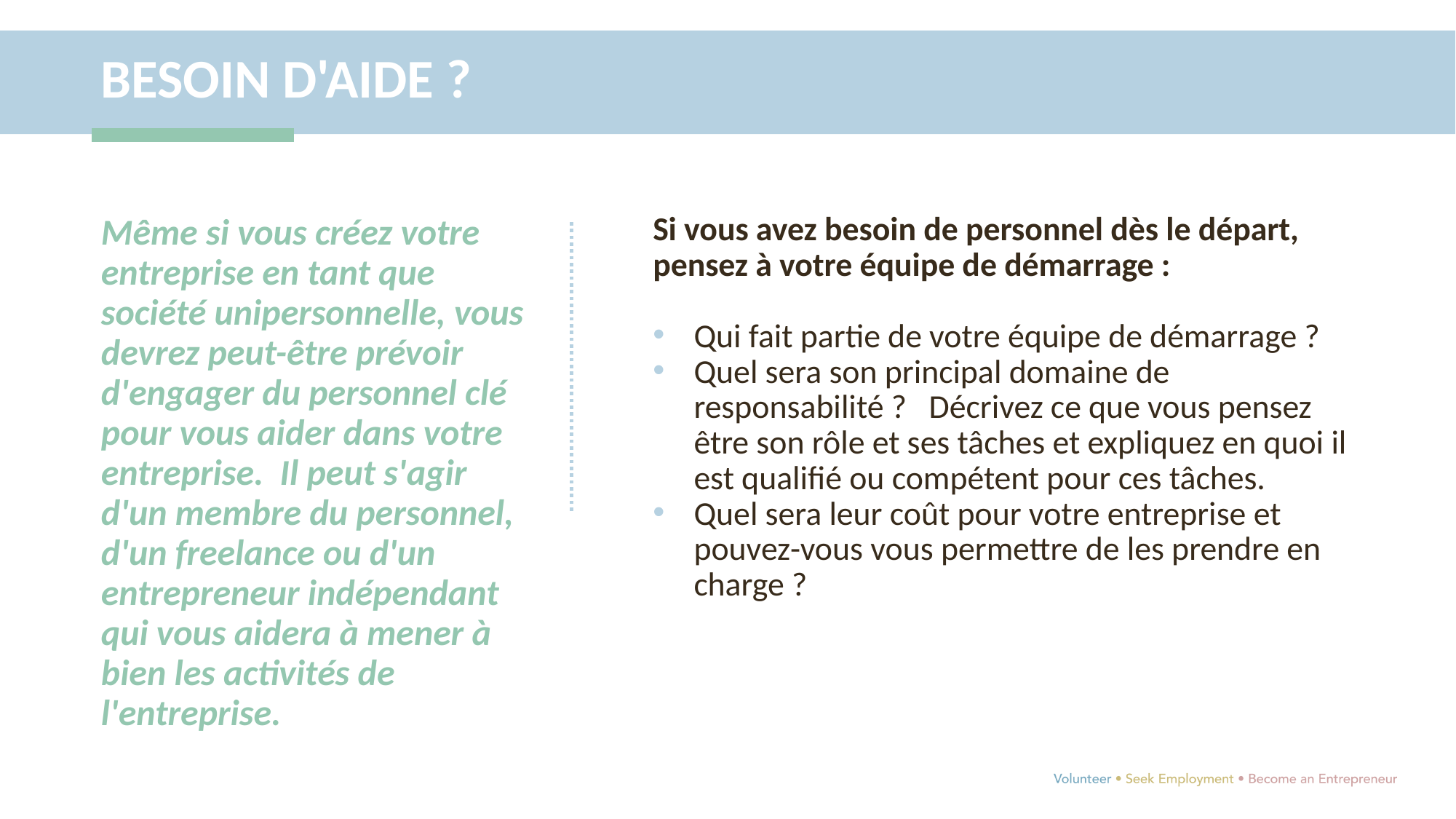

BESOIN D'AIDE ?
Même si vous créez votre entreprise en tant que société unipersonnelle, vous devrez peut-être prévoir d'engager du personnel clé pour vous aider dans votre entreprise.  Il peut s'agir d'un membre du personnel, d'un freelance ou d'un entrepreneur indépendant qui vous aidera à mener à bien les activités de l'entreprise.

Si vous avez besoin de personnel dès le départ, pensez à votre équipe de démarrage :

Qui fait partie de votre équipe de démarrage ?
Quel sera son principal domaine de responsabilité ?   Décrivez ce que vous pensez être son rôle et ses tâches et expliquez en quoi il est qualifié ou compétent pour ces tâches.
Quel sera leur coût pour votre entreprise et pouvez-vous vous permettre de les prendre en charge ?